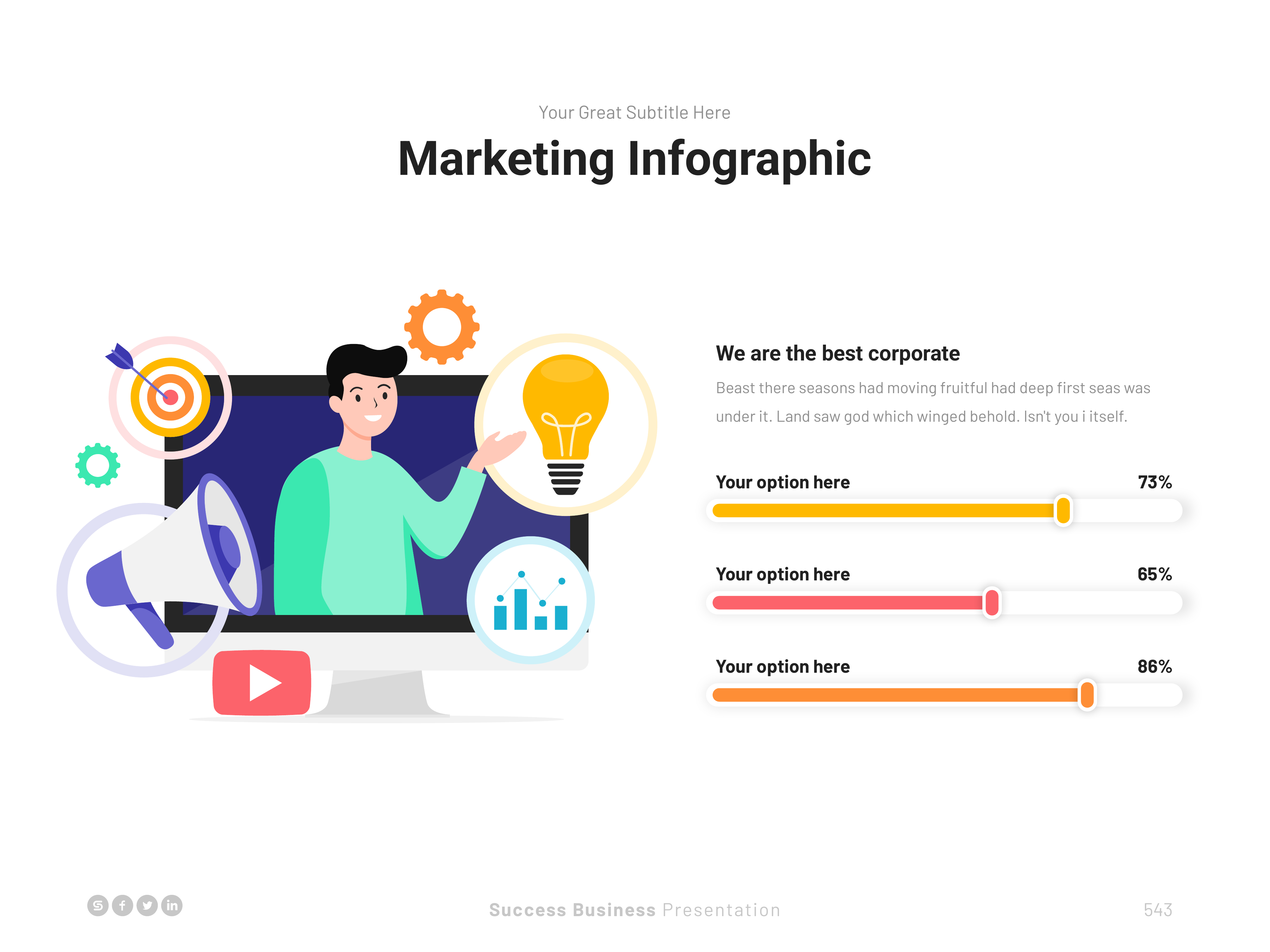

Your Great Subtitle Here
Marketing Infographic

We are the best corporate
Beast there seasons had moving fruitful had deep first seas was under it. Land saw god which winged behold. Isn't you i itself.

73%
Your option here

65%
Your option here

86%
Your option here